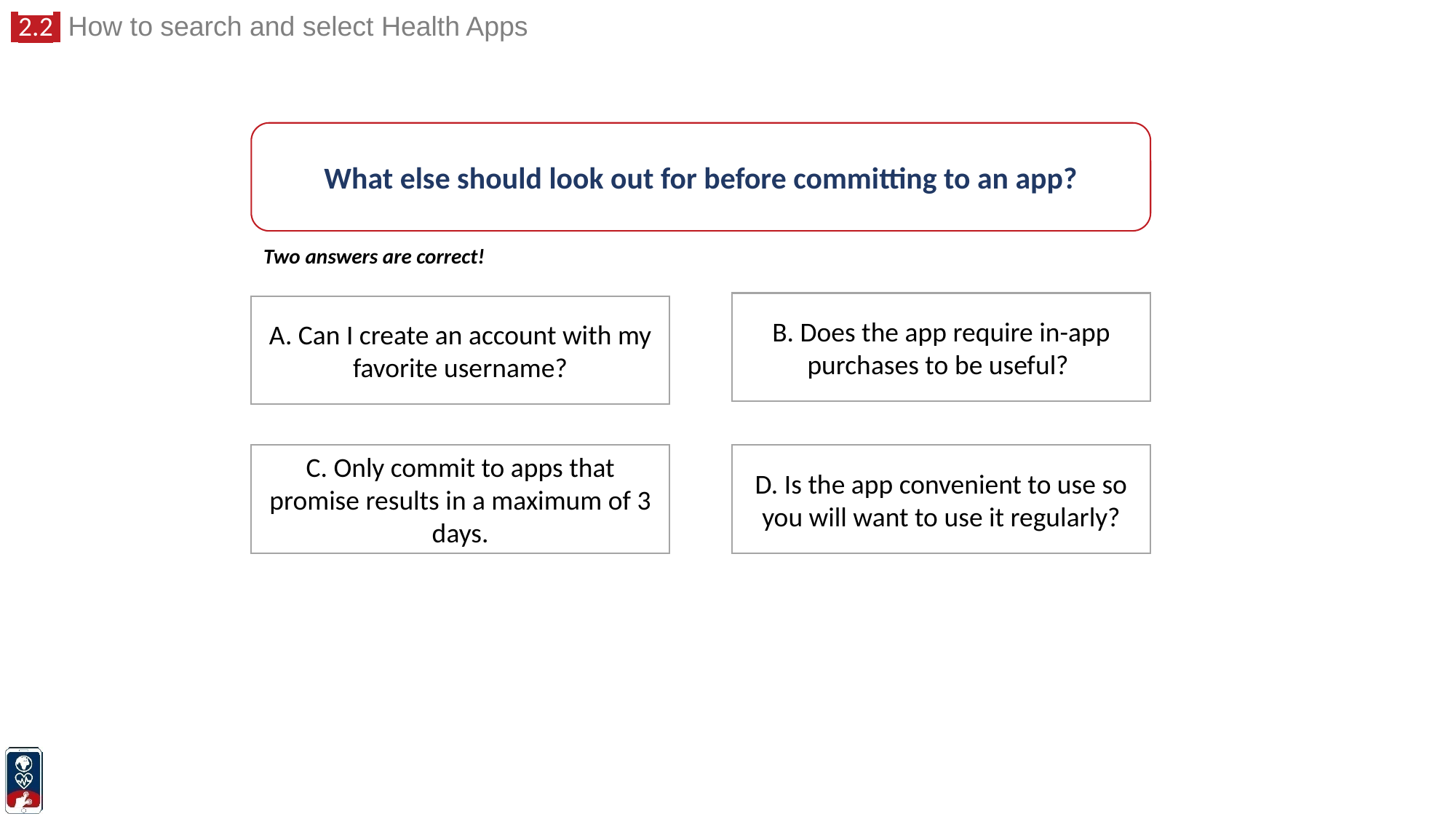

What else should look out for before committing to an app?
Two answers are correct!
B. Does the app require in-app purchases to be useful?
A. Can I create an account with my favorite username?
C. Only commit to apps that promise results in a maximum of 3 days.
D. Is the app convenient to use so you will want to use it regularly?